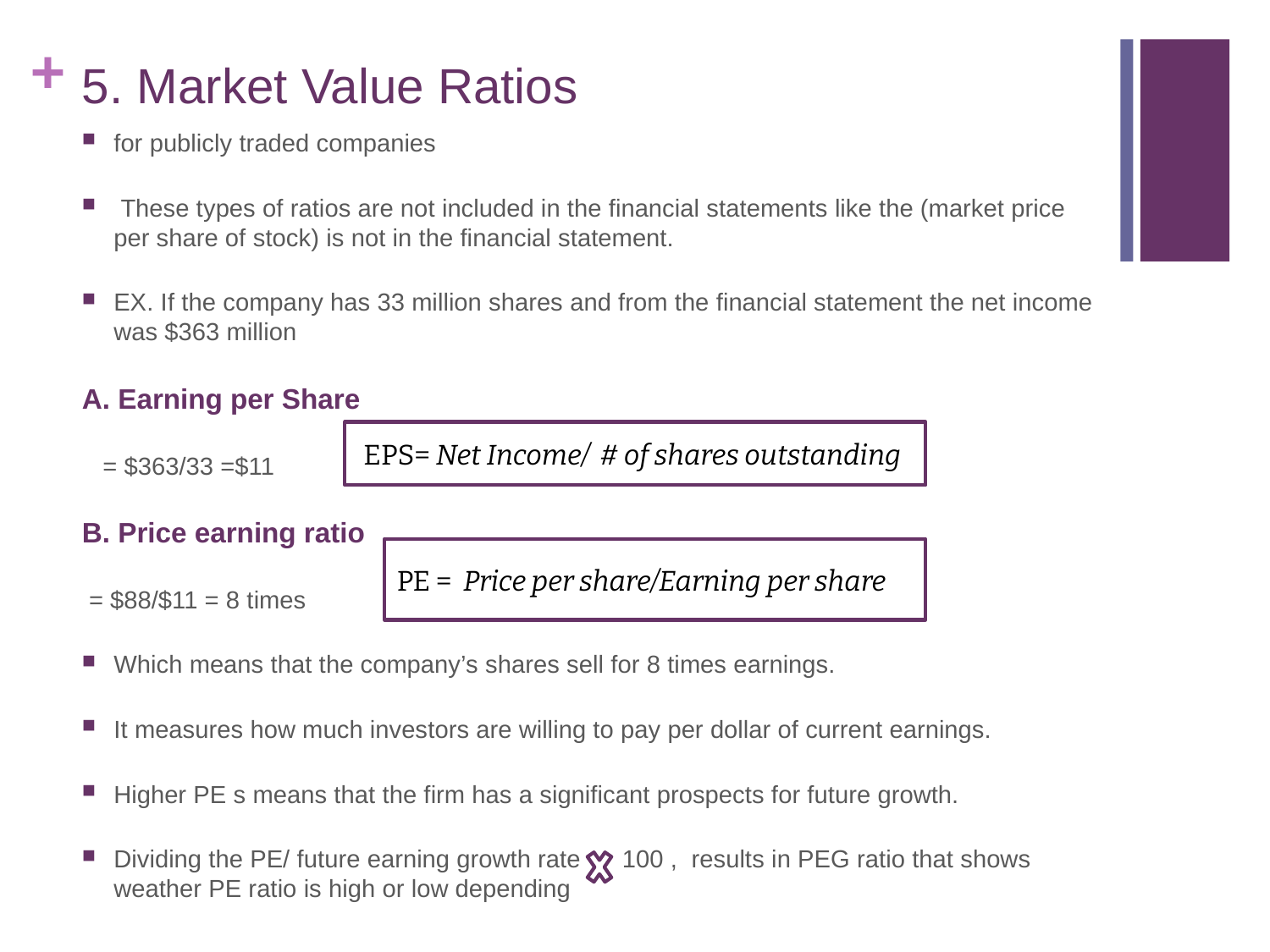

# 5. Market Value Ratios
for publicly traded companies
 These types of ratios are not included in the financial statements like the (market price per share of stock) is not in the financial statement.
EX. If the company has 33 million shares and from the financial statement the net income was $363 million
A. Earning per Share
   = $363/33 =$11
B. Price earning ratio
 = $88/$11 = 8 times
Which means that the company’s shares sell for 8 times earnings.
It measures how much investors are willing to pay per dollar of current earnings.
Higher PE s means that the firm has a significant prospects for future growth.
Dividing the PE/ future earning growth rate      100 ,  results in PEG ratio that shows weather PE ratio is high or low depending
EPS= Net Income/  # of shares outstanding
PE =  Price per share/Earning per share